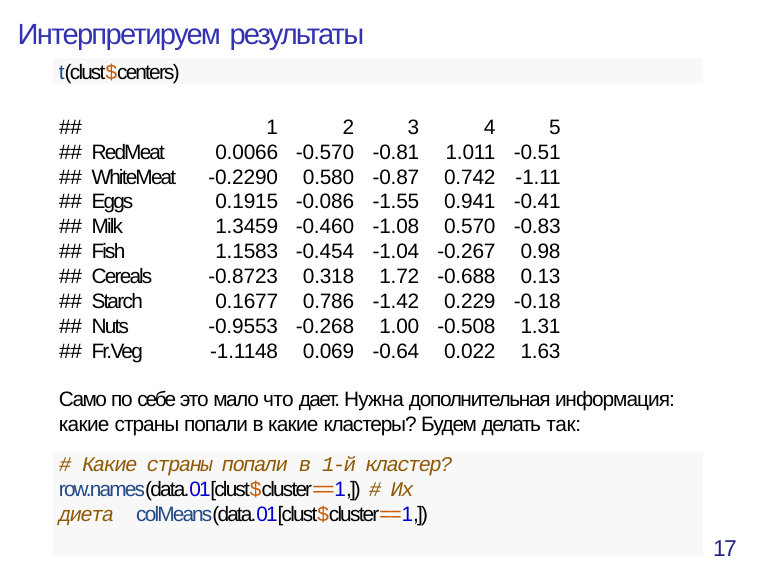

# Интерпретируем результаты
t(clust$centers)
| ## |  | 1 | 2 | 3 | 4 | 5 |
| --- | --- | --- | --- | --- | --- | --- |
| ## | RedMeat | 0.0066 | -0.570 | -0.81 | 1.011 | -0.51 |
| ## | WhiteMeat | -0.2290 | 0.580 | -0.87 | 0.742 | -1.11 |
| ## | Eggs | 0.1915 | -0.086 | -1.55 | 0.941 | -0.41 |
| ## | Milk | 1.3459 | -0.460 | -1.08 | 0.570 | -0.83 |
| ## | Fish | 1.1583 | -0.454 | -1.04 | -0.267 | 0.98 |
| ## | Cereals | -0.8723 | 0.318 | 1.72 | -0.688 | 0.13 |
| ## | Starch | 0.1677 | 0.786 | -1.42 | 0.229 | -0.18 |
| ## | Nuts | -0.9553 | -0.268 | 1.00 | -0.508 | 1.31 |
| ## | Fr.Veg | -1.1148 | 0.069 | -0.64 | 0.022 | 1.63 |
Само по себе это мало что дает. Нужна дополнительная информация:  какие страны попали в какие кластеры? Будем делать так:
# Какие страны попали в 1-й кластер?  row.names(data.01[clust$cluster==1,])  # Их диета  colMeans(data.01[clust$cluster==1,])

17